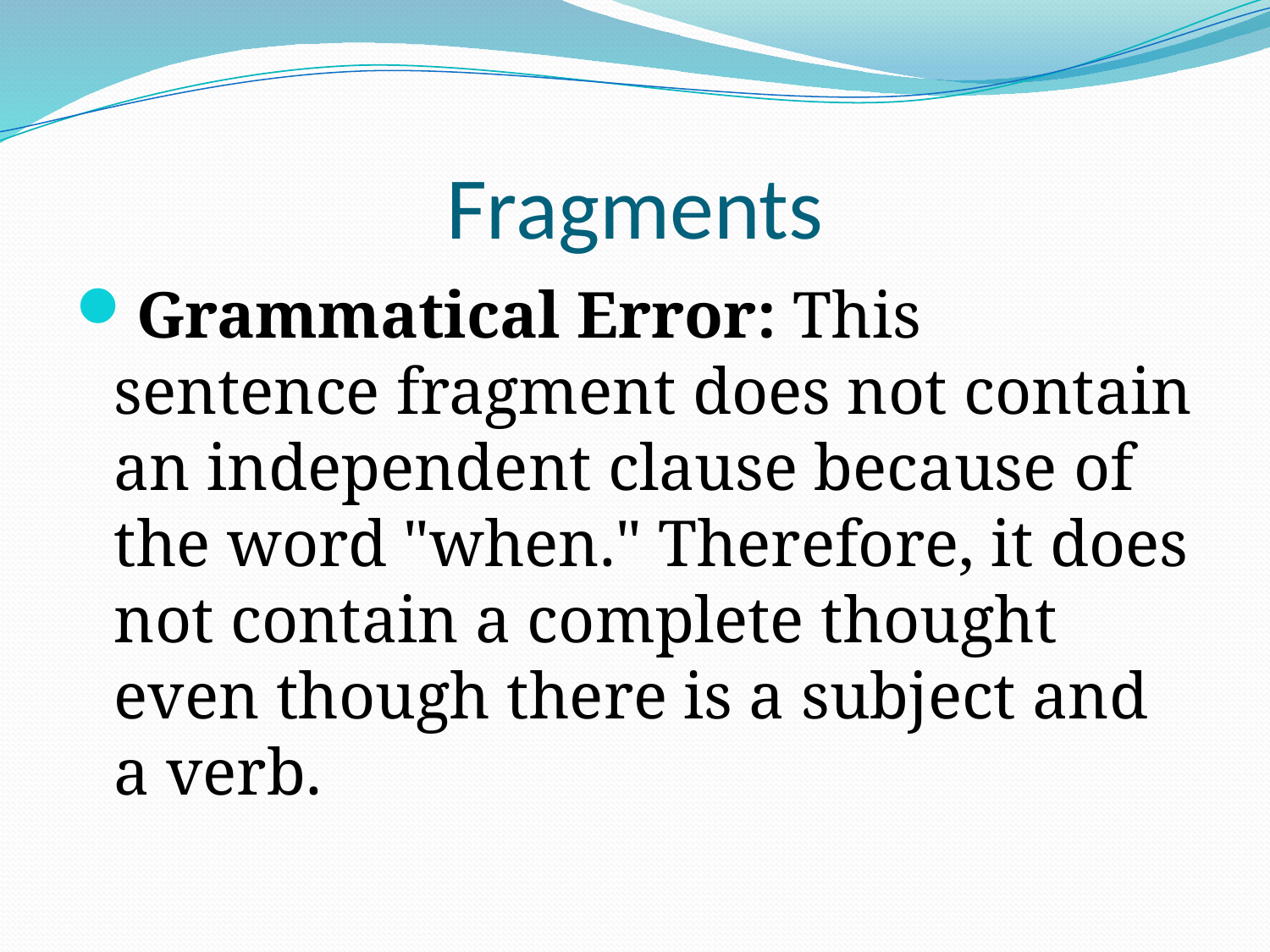

# Fragments
Grammatical Error: This sentence fragment does not contain an independent clause because of the word "when." Therefore, it does not contain a complete thought even though there is a subject and a verb.